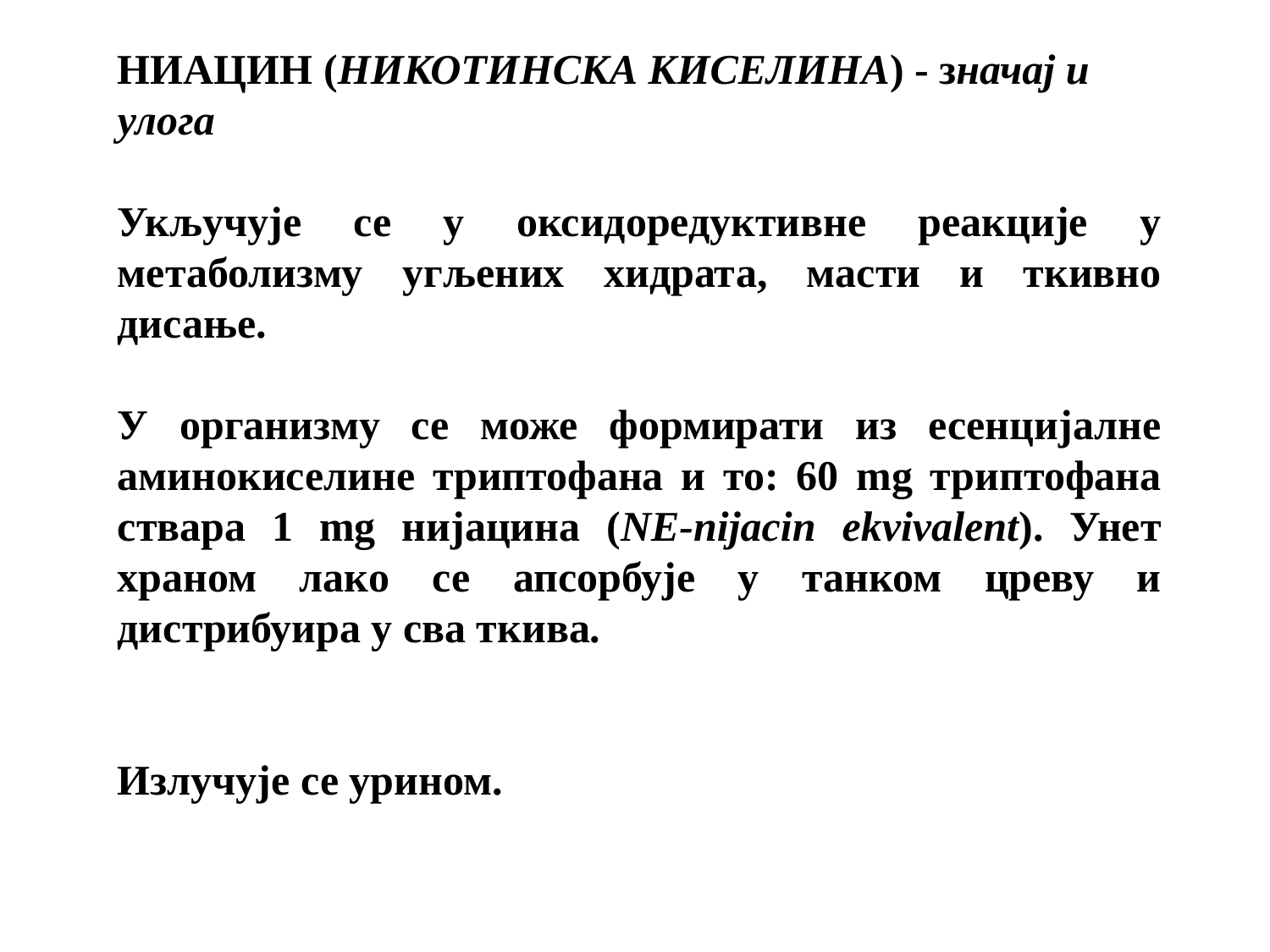

НИАЦИН (НИКОТИНСКА КИСЕЛИНА) - значај и улога

Укључује се у оксидоредуктивне реакције у метаболизму угљених хидрата, масти и ткивно дисање.

У организму се може формирати из есенцијалне аминокиселине триптофана и то: 60 mg триптофана ствара 1 mg нијацина (NE-nijacin ekvivalent). Унет храном лако се апсорбује у танком цреву и дистрибуира у сва ткива.

Излучује се урином.